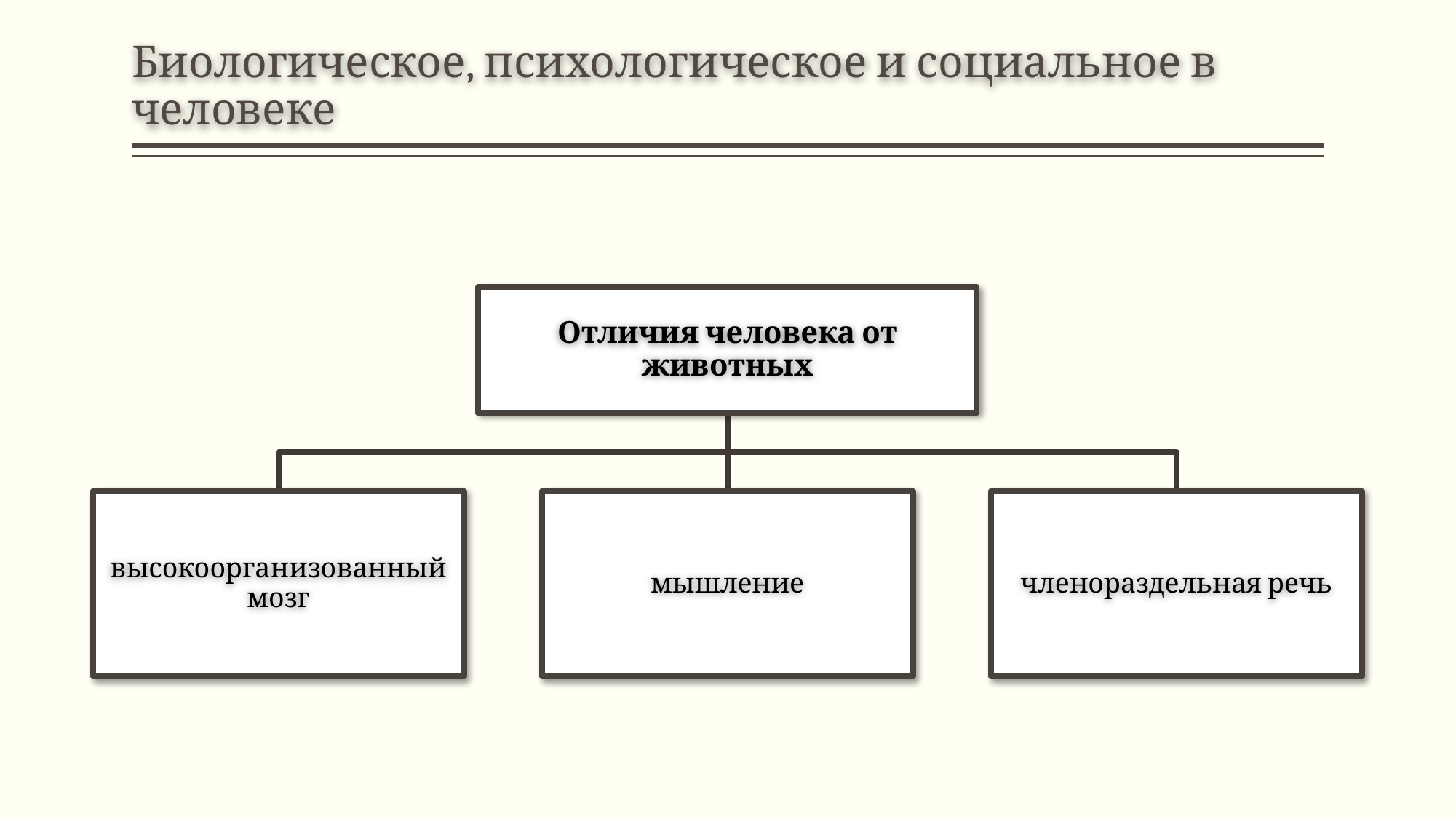

# Биологическое, психологическое и социальное в человеке

Отличия человека от животных

высокоорганизованный мозг

мышление

членораздельная речь